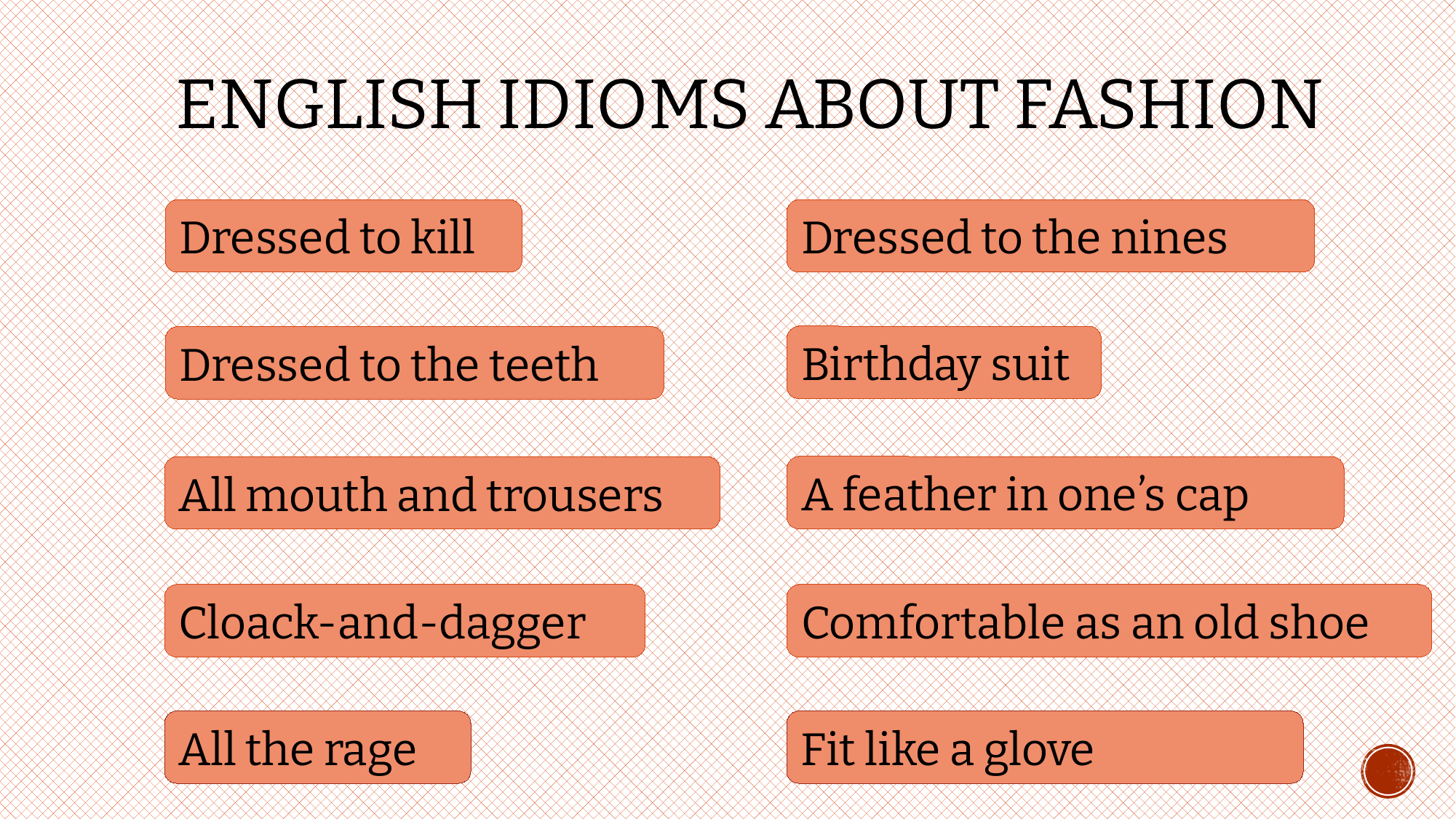

# English idioms about fashion
Dressed to kill
Dressed to the nines
Birthday suit
Dressed to the teeth
A feather in one’s cap
All mouth and trousers
Cloack-and-dagger
Comfortable as an old shoe
All the rage
Fit like a glove